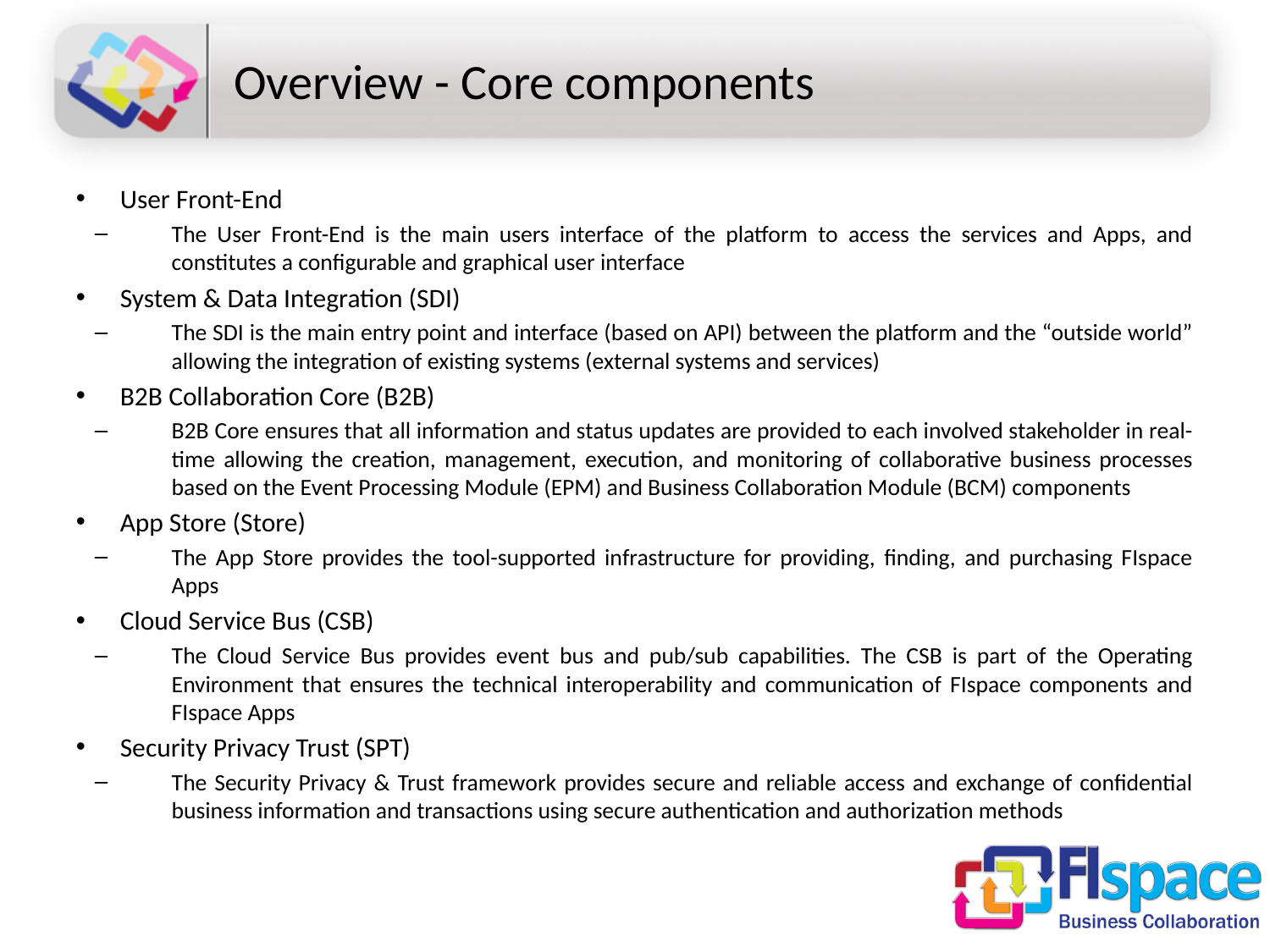

# Overview - Core components
User Front-End
The User Front-End is the main users interface of the platform to access the services and Apps, and constitutes a configurable and graphical user interface
System & Data Integration (SDI)
The SDI is the main entry point and interface (based on API) between the platform and the “outside world” allowing the integration of existing systems (external systems and services)
B2B Collaboration Core (B2B)
B2B Core ensures that all information and status updates are provided to each involved stakeholder in real-time allowing the creation, management, execution, and monitoring of collaborative business processes based on the Event Processing Module (EPM) and Business Collaboration Module (BCM) components
App Store (Store)
The App Store provides the tool-supported infrastructure for providing, finding, and purchasing FIspace Apps
Cloud Service Bus (CSB)
The Cloud Service Bus provides event bus and pub/sub capabilities. The CSB is part of the Operating Environment that ensures the technical interoperability and communication of FIspace components and FIspace Apps
Security Privacy Trust (SPT)
The Security Privacy & Trust framework provides secure and reliable access and exchange of confidential business information and transactions using secure authentication and authorization methods